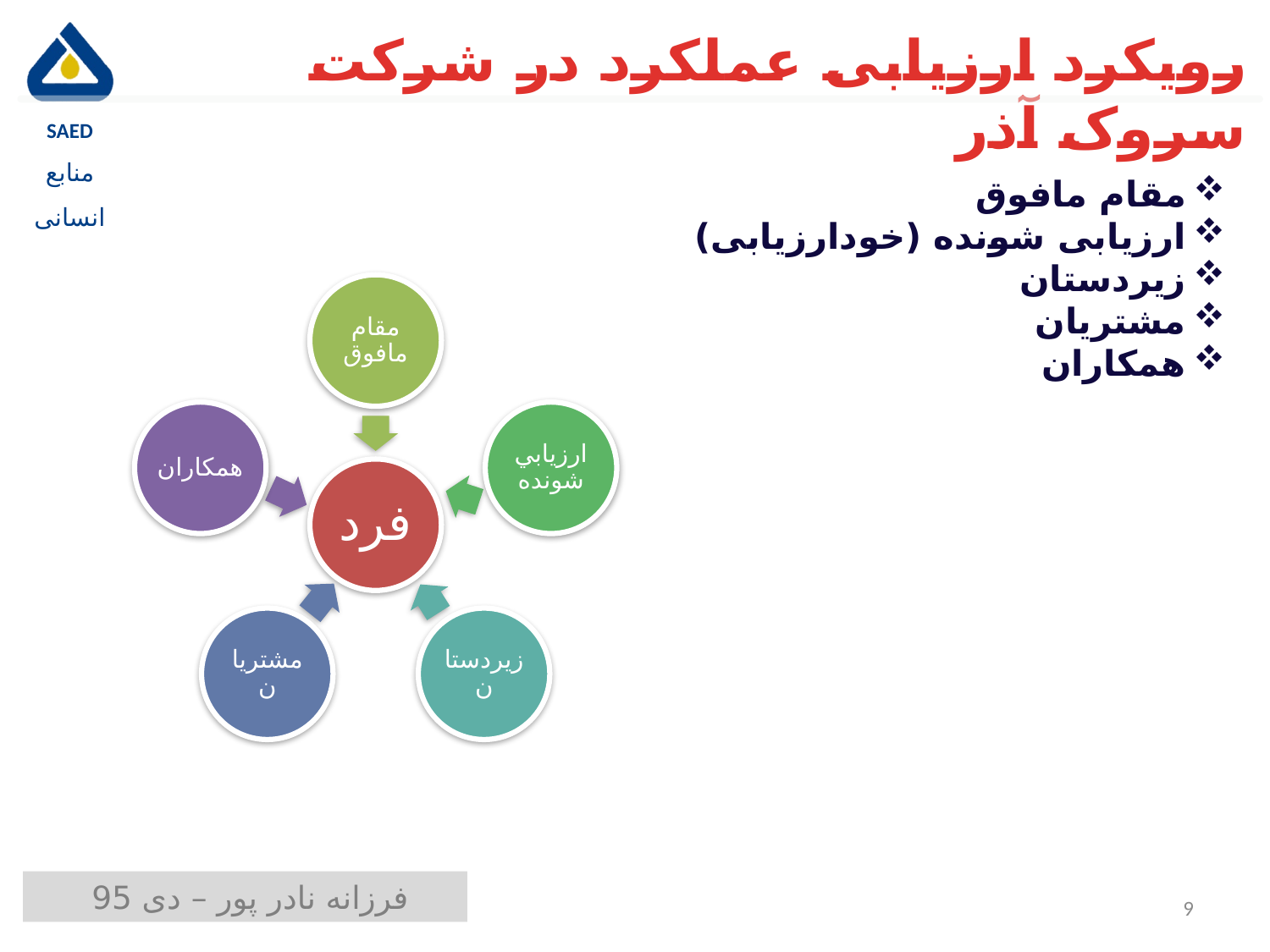

رویکرد ارزیابی عملکرد در شرکت سروک آذر

مقام مافوق
ارزيابی شونده (خودارزيابی)
زيردستان
مشتريان
همکاران

فرد

مقام مافوق

ارزيابي شونده

زيردستان

مشتريان

همكاران
9